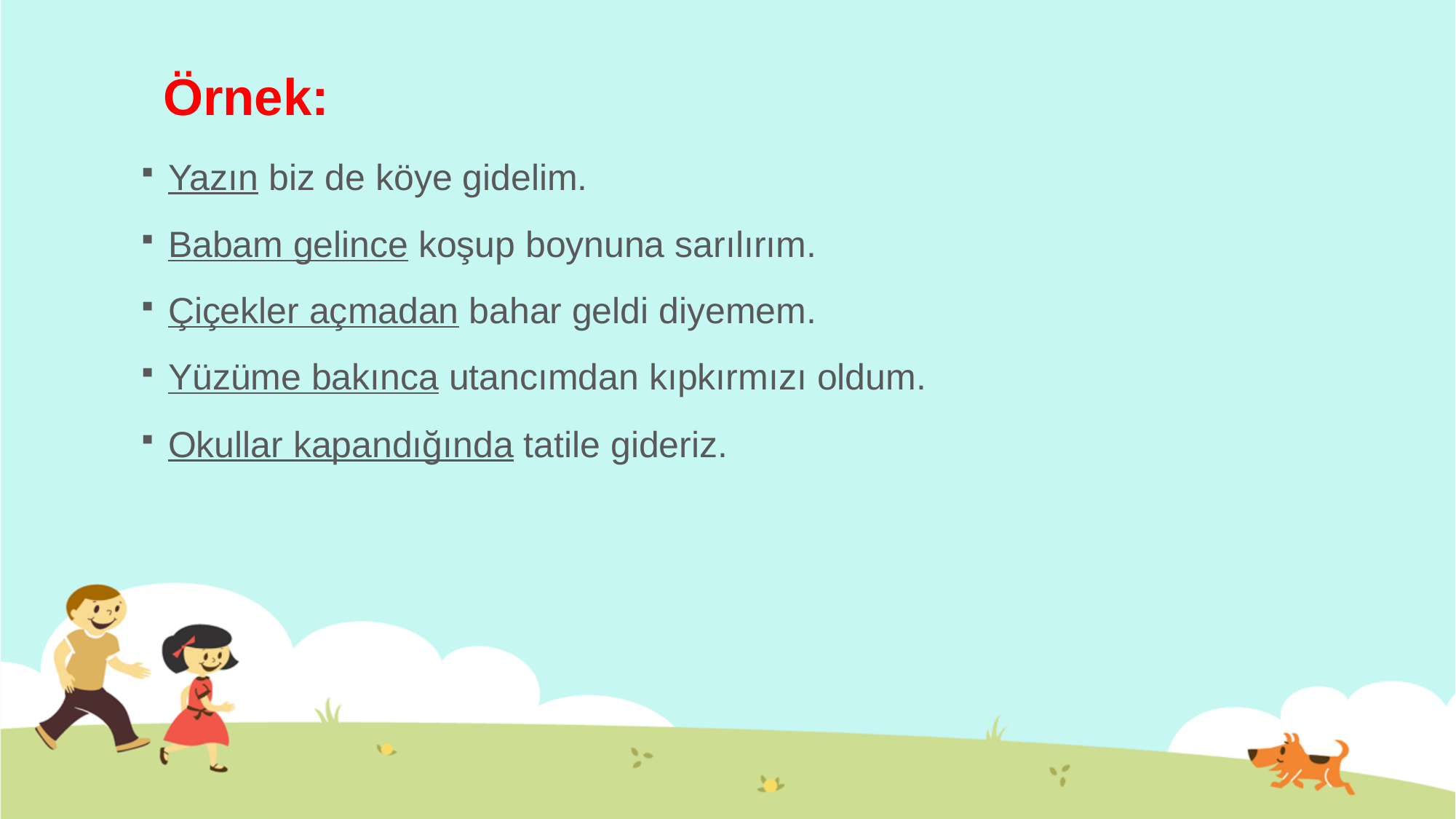

# Örnek:
Yazın biz de köye gidelim.
Babam gelince koşup boynuna sarılırım.
Çiçekler açmadan bahar geldi diyemem.
Yüzüme bakınca utancımdan kıpkırmızı oldum.
Okullar kapandığında tatile gideriz.